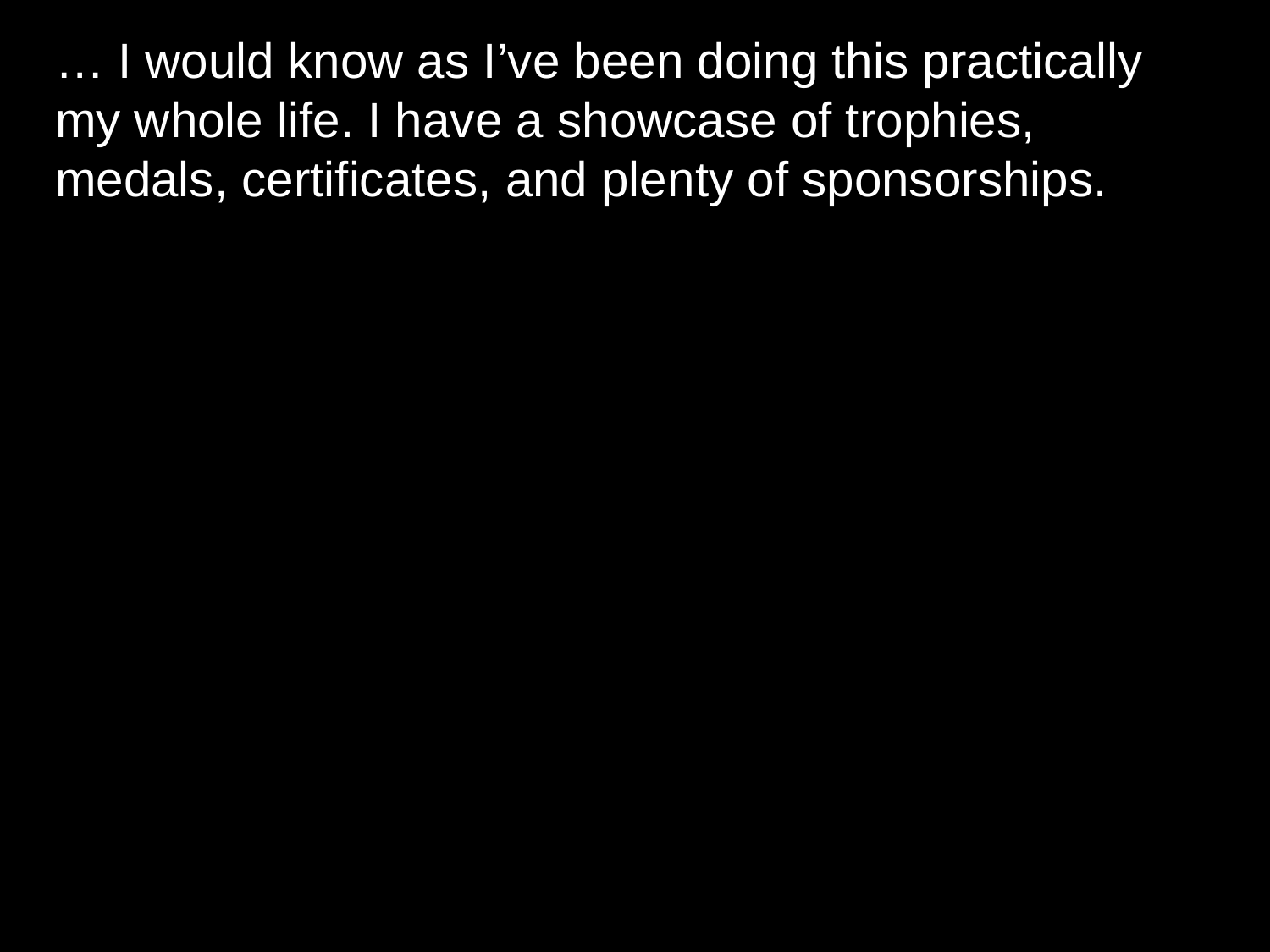

# … I would know as I’ve been doing this practically my whole life. I have a showcase of trophies, medals, certificates, and plenty of sponsorships.